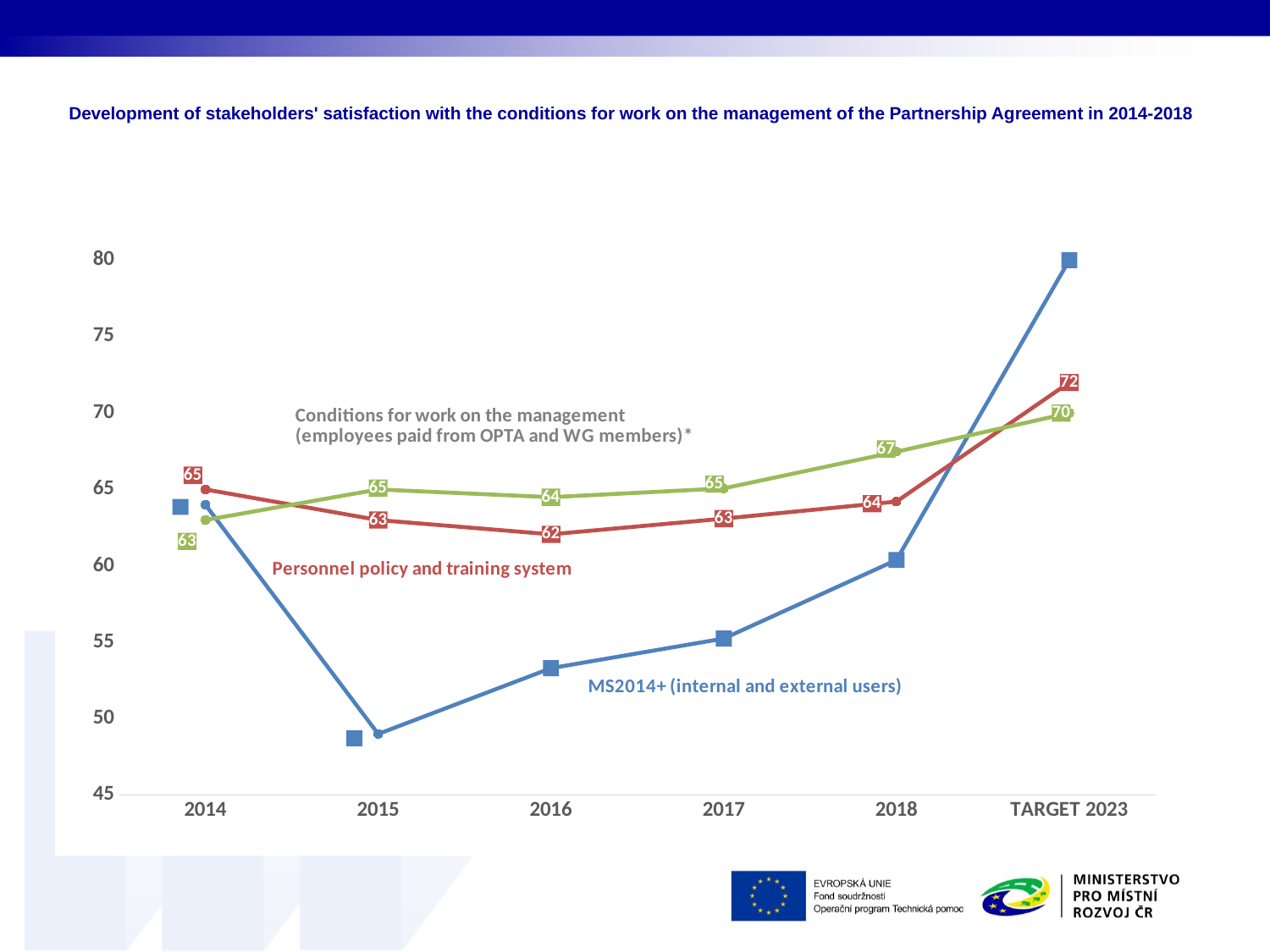

# Development of stakeholders' satisfaction with the conditions for work on the management of the Partnership Agreement in 2014-2018

### Chart

| Category | Satisfaction of implementation structure staff and beneficiaries and applicants with the monitoring system  | Satisfaction with personnel policy and the training system
 | Satisfaction of relevant actors with the conditions for the work on management*
 |
|---|---|---|---|
| 2014 | 64.0 | 65.0 | 63.0 |
| 2015 | 49.0 | 63.0 | 65.0 |
| 2016 | 53.30248794290973 | 62.06524287158015 | 64.49301613773054 |
| 2017 | 55.242959008171354 | 63.09201750061967 | 65.06887291350401 |
| 2018 | 60.38265149182715 | 64.2051410411025 | 67.46889204179337 |
| TARGET 2023 | 80.0 | 72.0 | 70.0 |